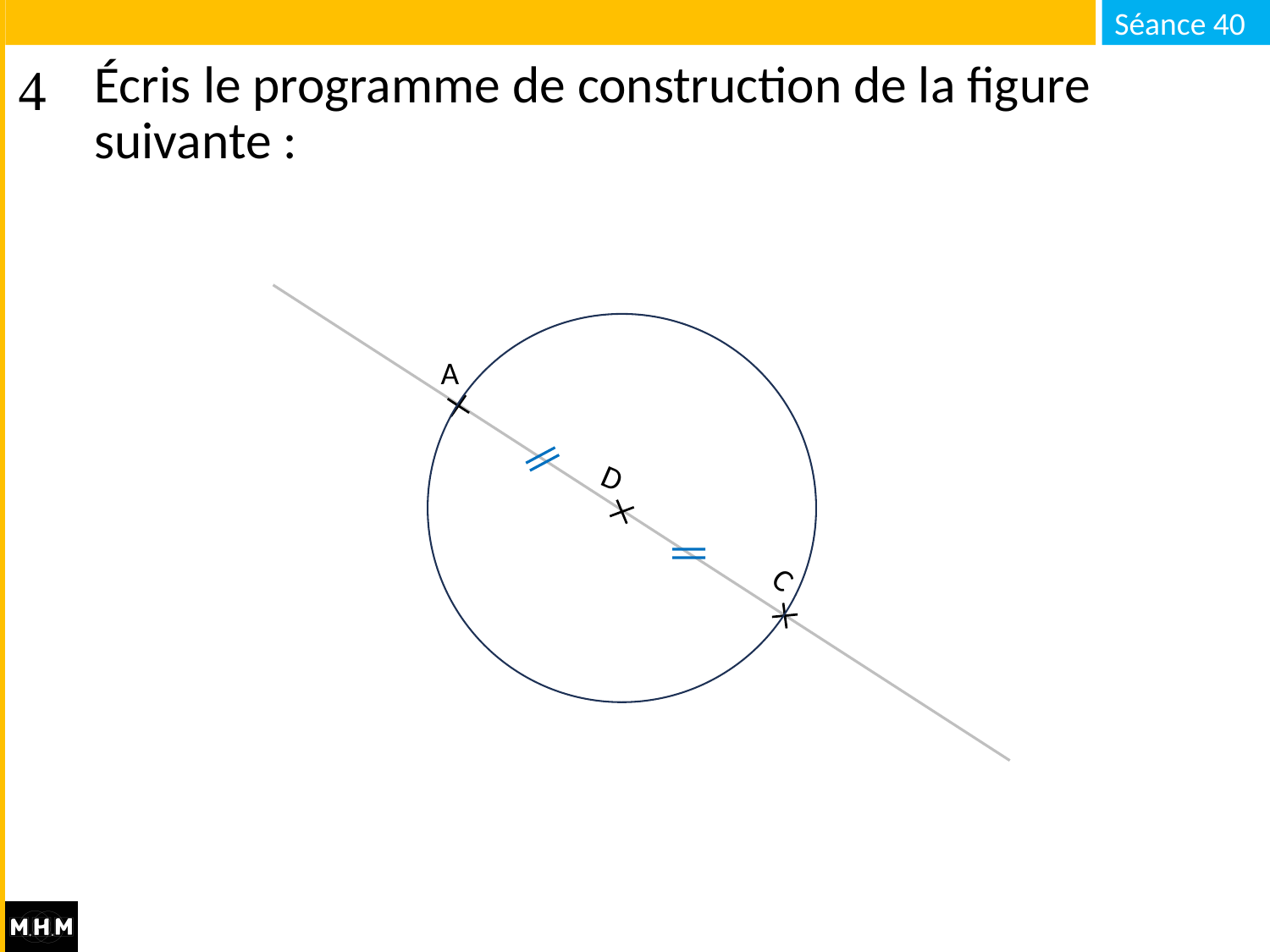

# Écris le programme de construction de la figure suivante :

A

D

C